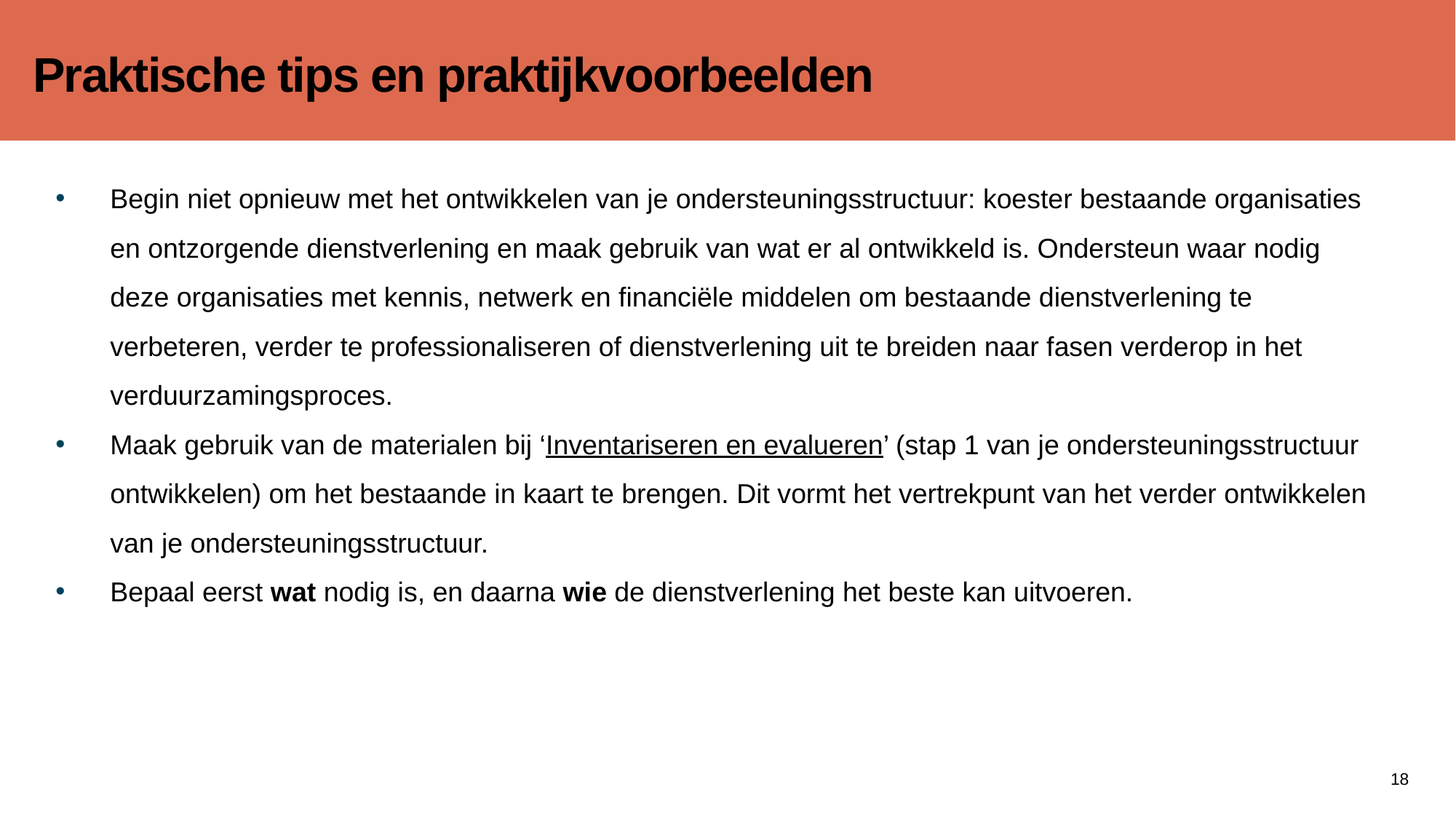

Praktische tips en praktijkvoorbeelden
Begin niet opnieuw met het ontwikkelen van je ondersteuningsstructuur: koester bestaande organisaties en ontzorgende dienstverlening en maak gebruik van wat er al ontwikkeld is. Ondersteun waar nodig deze organisaties met kennis, netwerk en financiële middelen om bestaande dienstverlening te verbeteren, verder te professionaliseren of dienstverlening uit te breiden naar fasen verderop in het verduurzamingsproces.
Maak gebruik van de materialen bij ‘Inventariseren en evalueren’ (stap 1 van je ondersteuningsstructuur ontwikkelen) om het bestaande in kaart te brengen. Dit vormt het vertrekpunt van het verder ontwikkelen van je ondersteuningsstructuur.
Bepaal eerst wat nodig is, en daarna wie de dienstverlening het beste kan uitvoeren.
18